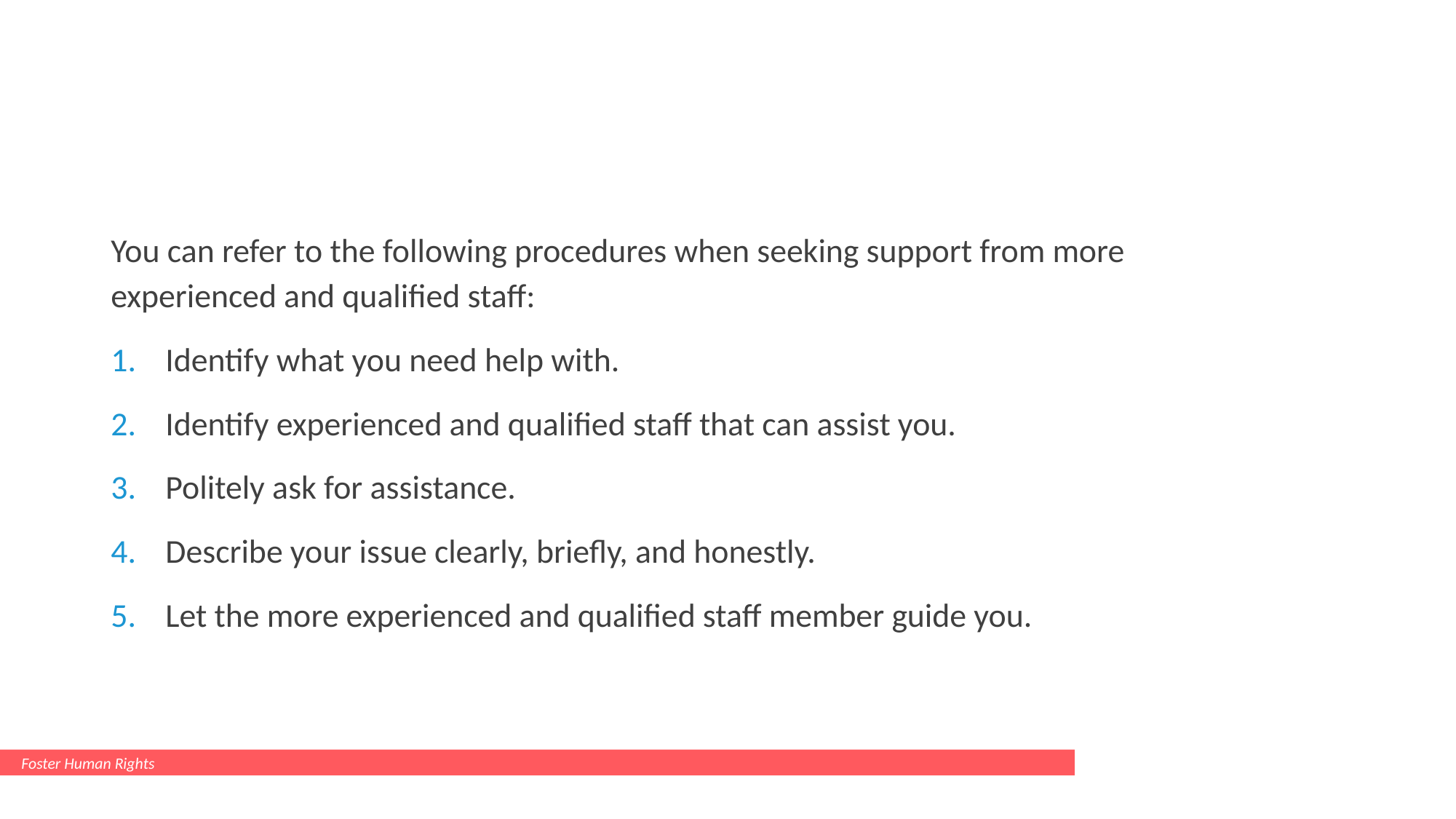

#
You can refer to the following procedures when seeking support from more experienced and qualified staff:
Identify what you need help with.
Identify experienced and qualified staff that can assist you.
Politely ask for assistance.
Describe your issue clearly, briefly, and honestly.
Let the more experienced and qualified staff member guide you.
Foster Human Rights